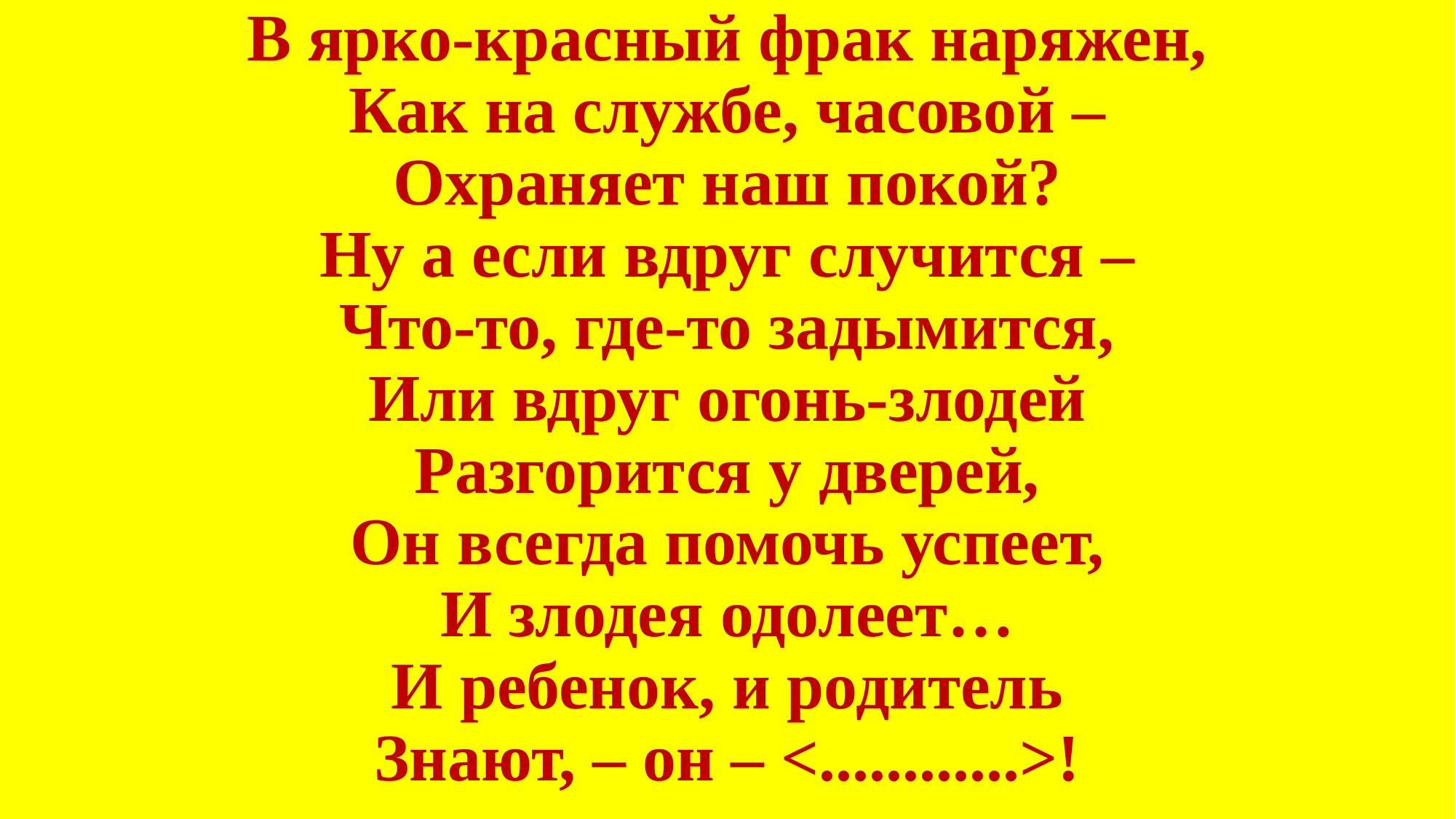

# В ярко-красный фрак наряжен, Как на службе, часовой – Охраняет наш покой? Ну а если вдруг случится – Что-то, где-то задымится, Или вдруг огонь-злодей Разгорится у дверей, Он всегда помочь успеет, И злодея одолеет… И ребенок, и родитель Знают, – он – <............>!